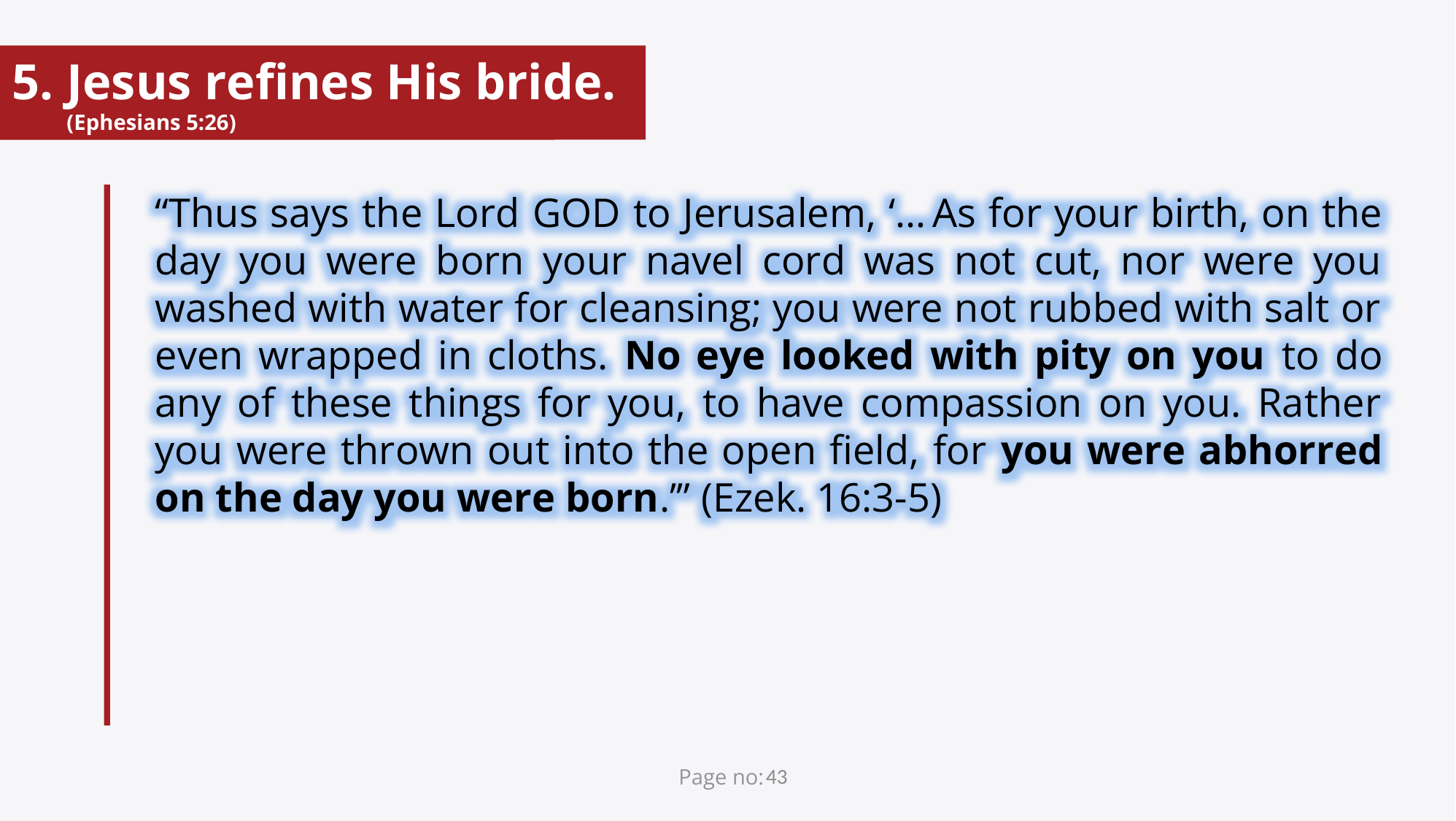

Jesus refines His bride. (Ephesians 5:26)

“Thus says the Lord God to Jerusalem, ‘… As for your birth, on the day you were born your navel cord was not cut, nor were you washed with water for cleansing; you were not rubbed with salt or even wrapped in cloths. No eye looked with pity on you to do any of these things for you, to have compassion on you. Rather you were thrown out into the open field, for you were abhorred on the day you were born.’” (Ezek. 16:3-5)